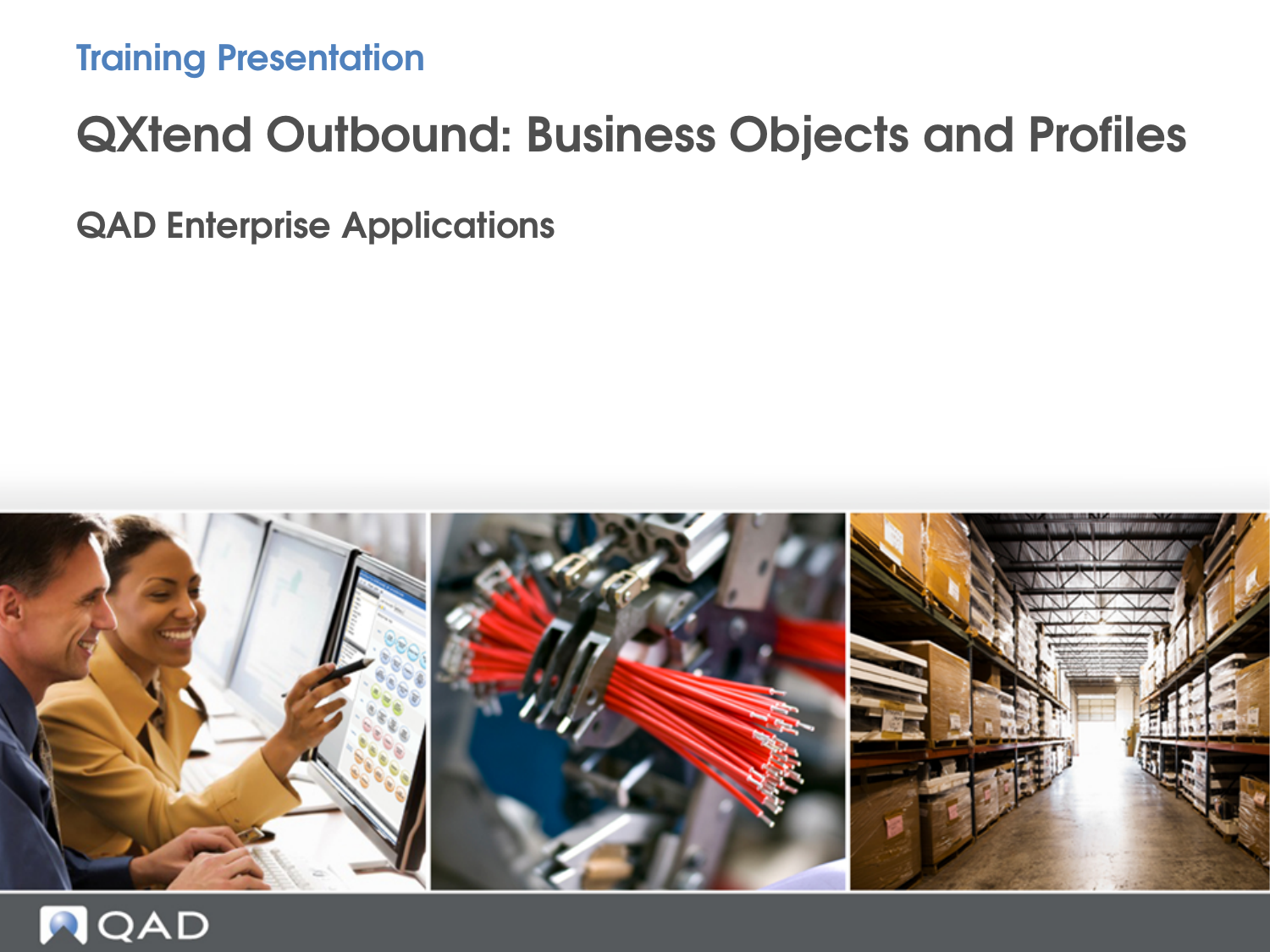

Training Presentation
# QXtend Outbound: Business Objects and Profiles
QAD Enterprise Applications